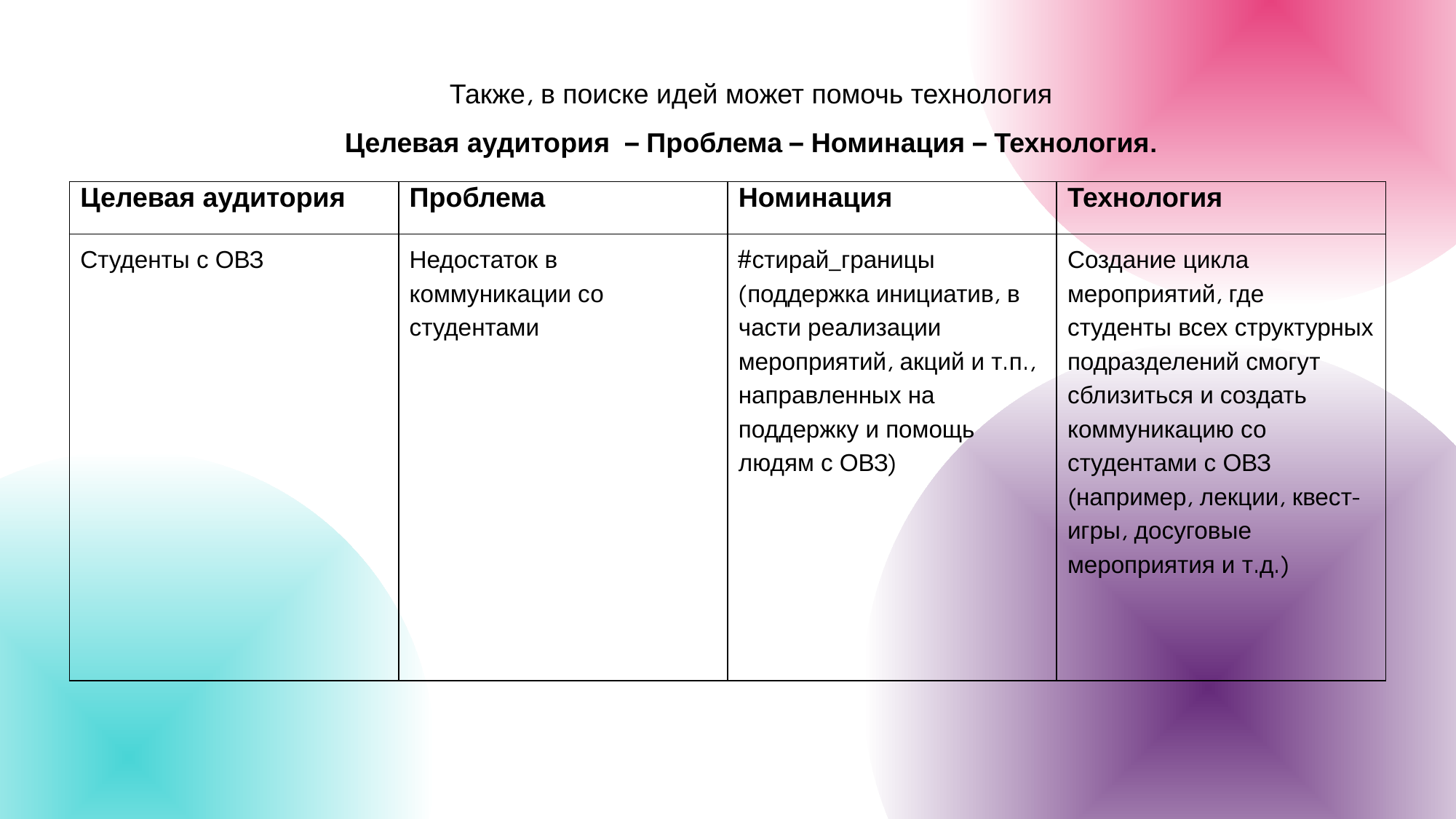

Также, в поиске идей может помочь технология
Целевая аудитория  – Проблема – Номинация – Технология.
| Целевая аудитория | Проблема | Номинация | Технология |
| --- | --- | --- | --- |
| Студенты с ОВЗ | Недостаток в коммуникации со студентами | #стирай\_границы (поддержка инициатив, в части реализации мероприятий, акций и т.п., направленных на поддержку и помощь людям с ОВЗ) | Создание цикла мероприятий, где студенты всех структурных подразделений смогут сблизиться и создать коммуникацию со студентами с ОВЗ (например, лекции, квест-игры, досуговые мероприятия и т.д.) |